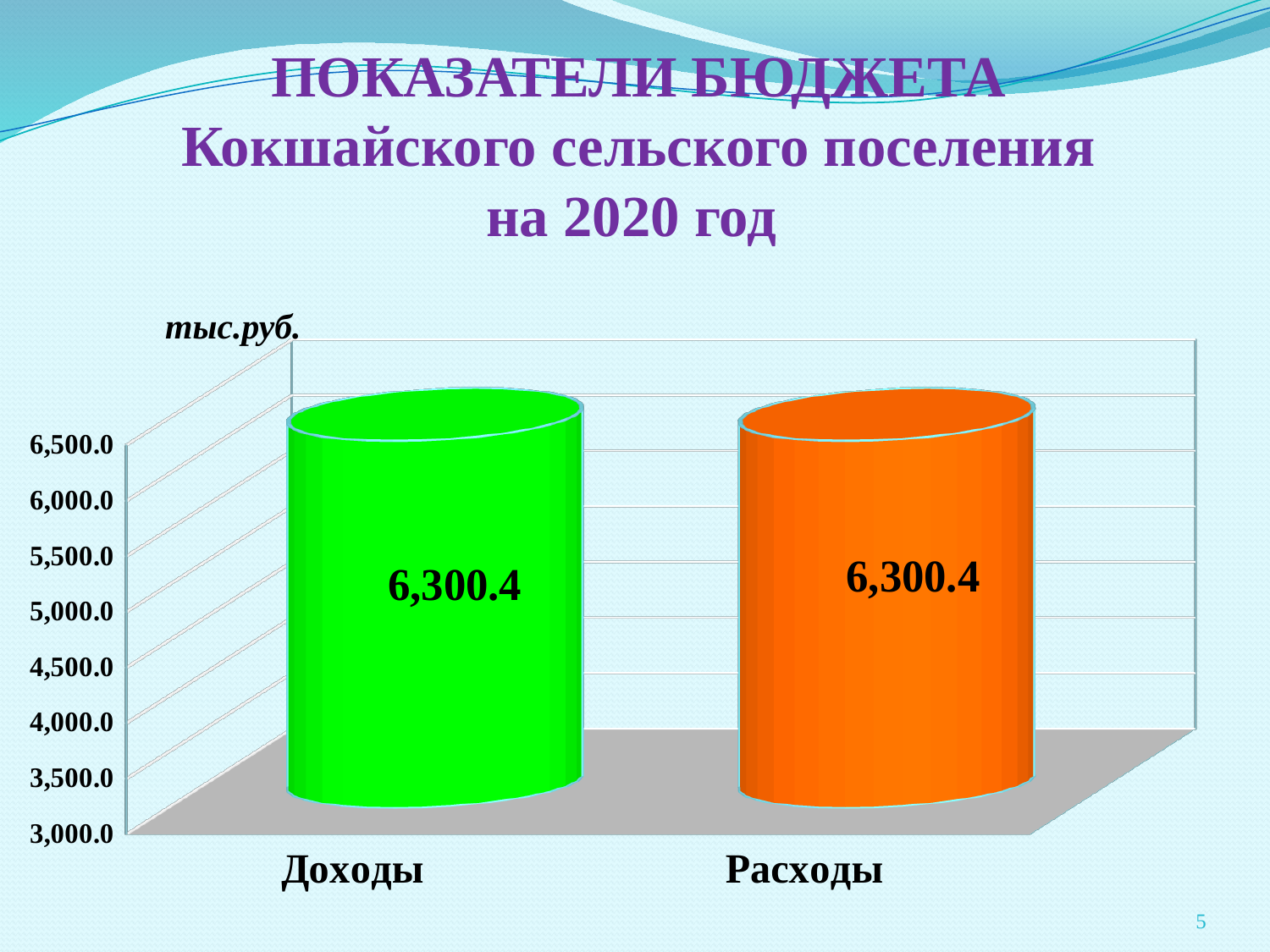

# ПОКАЗАТЕЛИ БЮДЖЕТА Кокшайского сельского поселения на 2020 год

[unsupported chart]

тыс.руб.

5